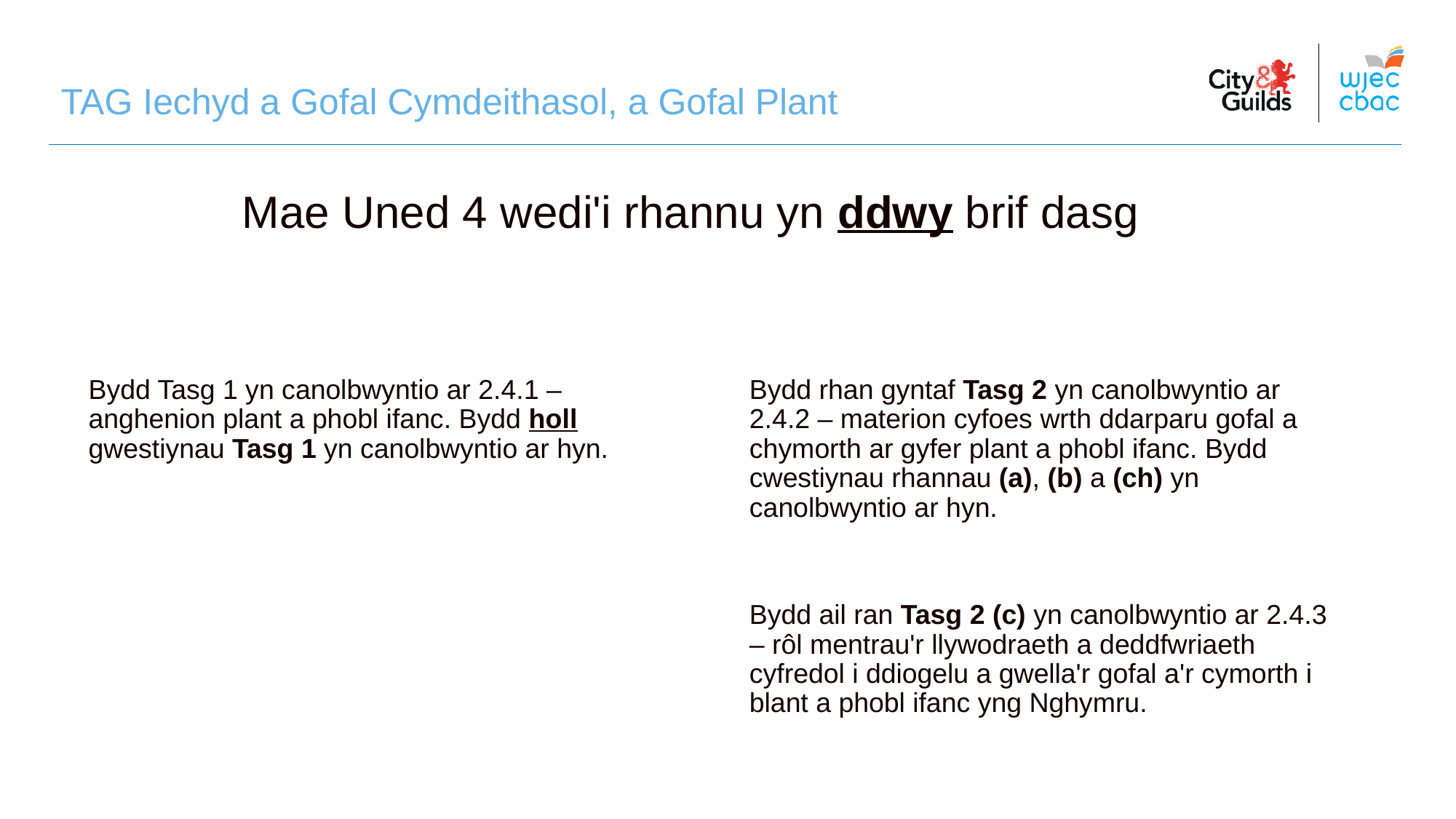

TAG Iechyd a Gofal Cymdeithasol, a Gofal Plant
Mae Uned 4 wedi'i rhannu yn ddwy brif dasg
Bydd Tasg 1 yn canolbwyntio ar 2.4.1 – anghenion plant a phobl ifanc. Bydd holl gwestiynau Tasg 1 yn canolbwyntio ar hyn.
Bydd rhan gyntaf Tasg 2 yn canolbwyntio ar 2.4.2 – materion cyfoes wrth ddarparu gofal a chymorth ar gyfer plant a phobl ifanc. Bydd cwestiynau rhannau (a), (b) a (ch) yn canolbwyntio ar hyn.

Bydd ail ran Tasg 2 (c) yn canolbwyntio ar 2.4.3 – rôl mentrau'r llywodraeth a deddfwriaeth cyfredol i ddiogelu a gwella'r gofal a'r cymorth i blant a phobl ifanc yng Nghymru.